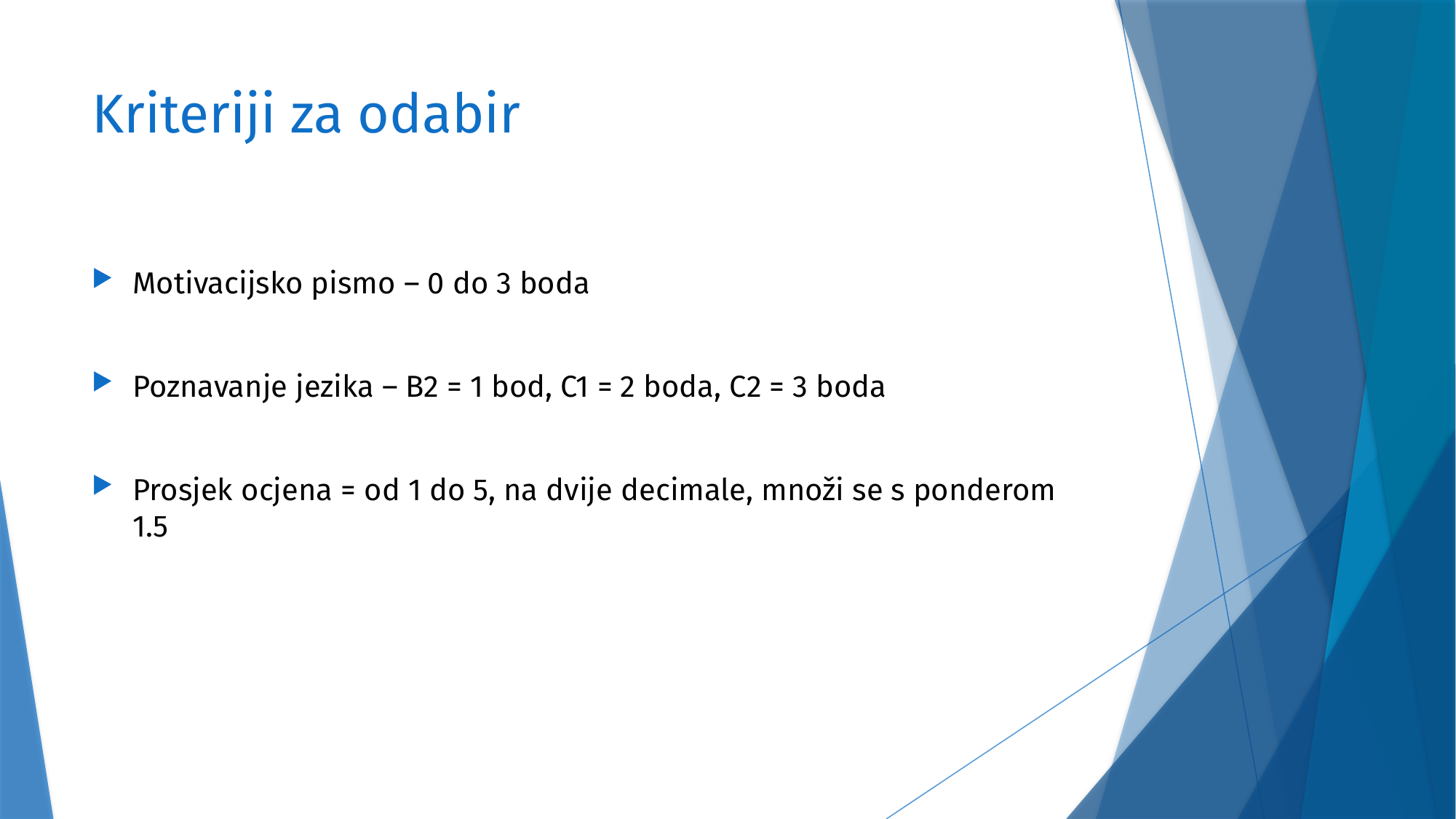

# Kriteriji za odabir
Motivacijsko pismo – 0 do 3 boda

Poznavanje jezika – B2 = 1 bod, C1 = 2 boda, C2 = 3 boda

Prosjek ocjena = od 1 do 5, na dvije decimale, množi se s ponderom 1.5